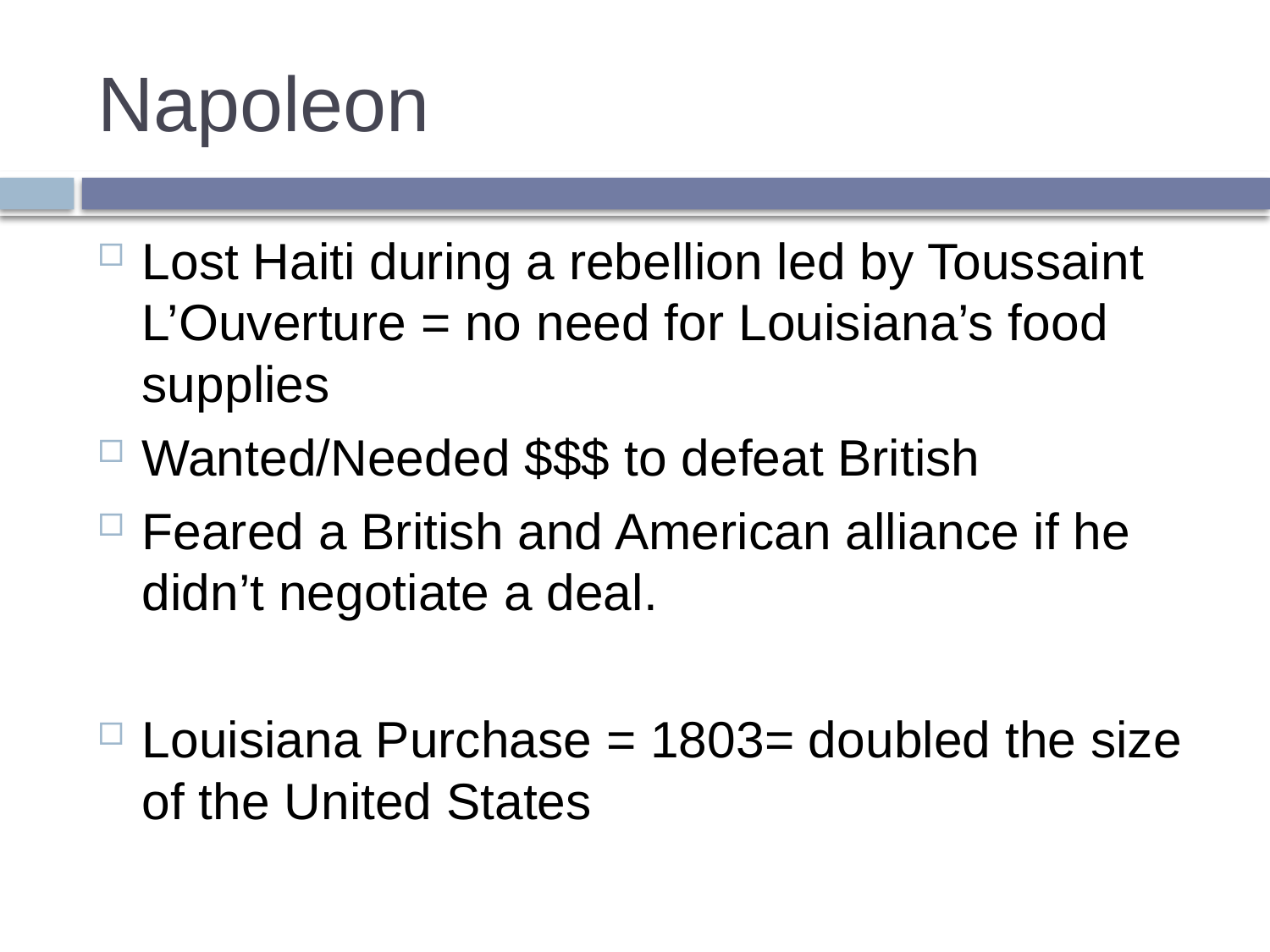

# Napoleon
Lost Haiti during a rebellion led by Toussaint L’Ouverture = no need for Louisiana’s food supplies
Wanted/Needed $$$ to defeat British
Feared a British and American alliance if he didn’t negotiate a deal.

Louisiana Purchase = 1803= doubled the size of the United States